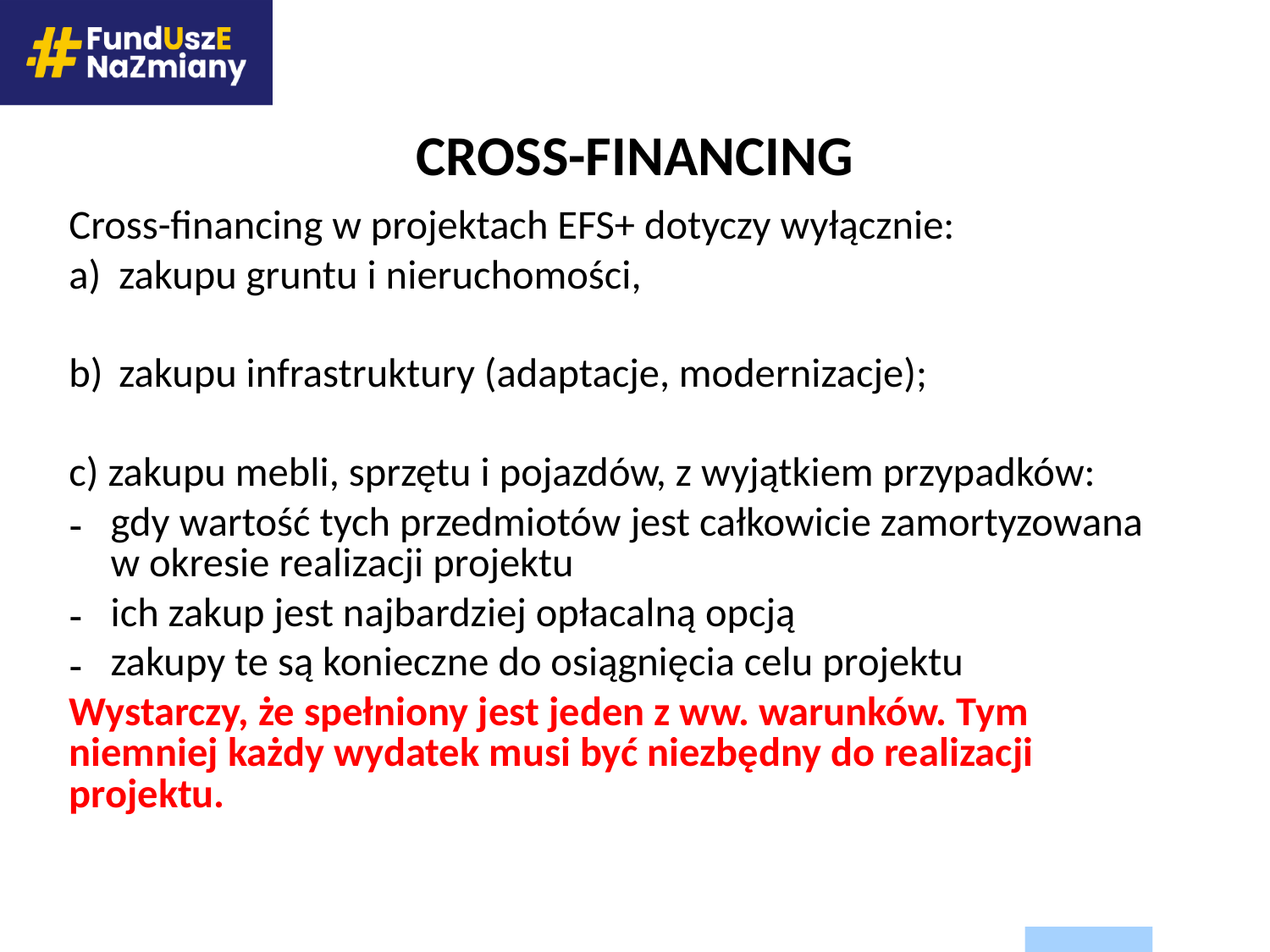

# CROSS-FINANCING
Cross-financing w projektach EFS+ dotyczy wyłącznie:
zakupu gruntu i nieruchomości,

zakupu infrastruktury (adaptacje, modernizacje);

c) zakupu mebli, sprzętu i pojazdów, z wyjątkiem przypadków:
gdy wartość tych przedmiotów jest całkowicie zamortyzowana
w okresie realizacji projektu
ich zakup jest najbardziej opłacalną opcją
zakupy te są konieczne do osiągnięcia celu projektu
Wystarczy, że spełniony jest jeden z ww. warunków. Tym niemniej każdy wydatek musi być niezbędny do realizacji projektu.